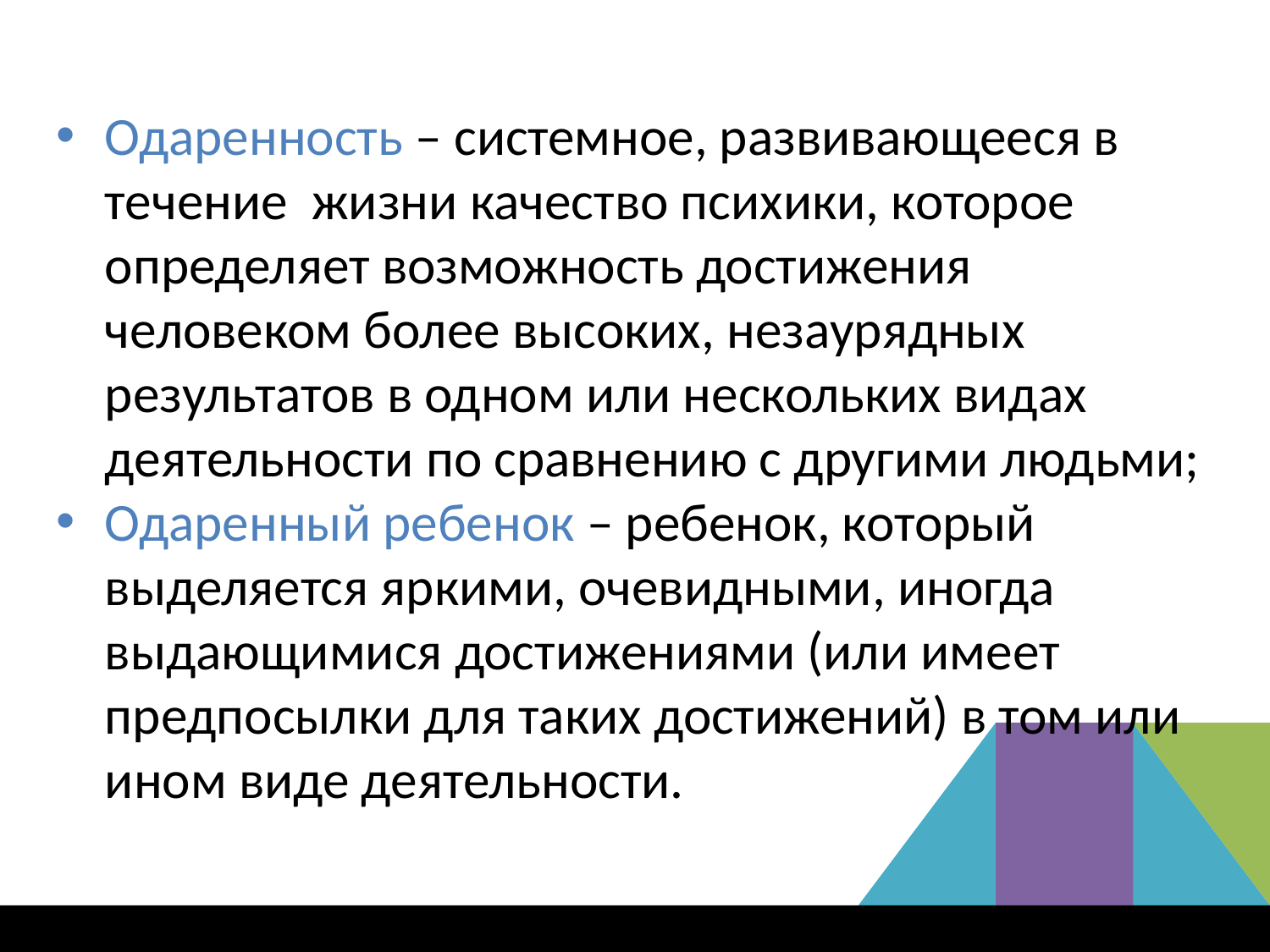

Одаренность – системное, развивающееся в течение  жизни качество психики, которое определяет возможность достижения человеком более высоких, незаурядных результатов в одном или нескольких видах деятельности по сравнению с другими людьми;
Одаренный ребенок – ребенок, который выделяется яркими, очевидными, иногда выдающимися достижениями (или имеет предпосылки для таких достижений) в том или ином виде деятельности.